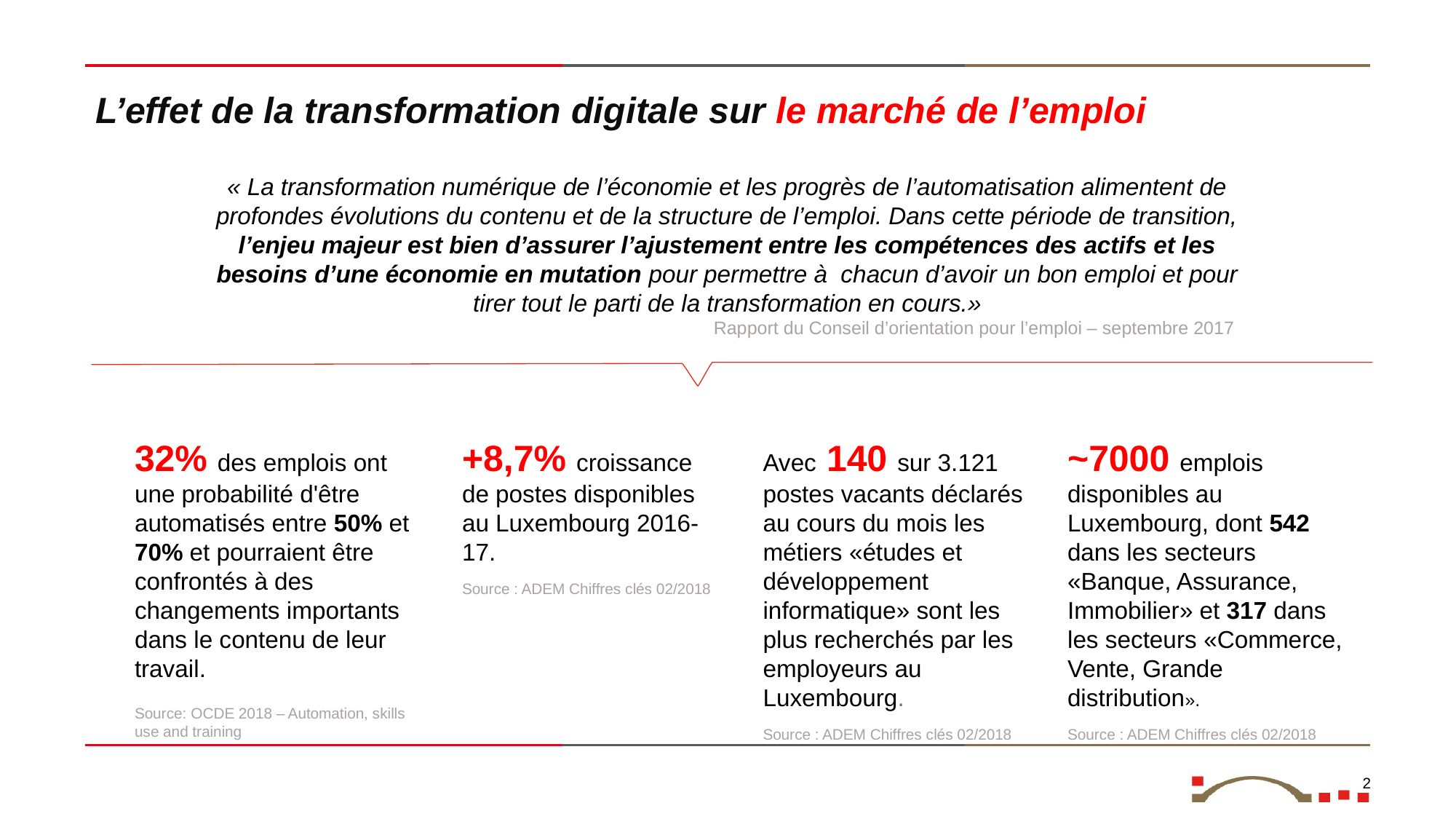

L’effet de la transformation digitale sur le marché de l’emploi
« La transformation numérique de l’économie et les progrès de l’automatisation alimentent de profondes évolutions du contenu et de la structure de l’emploi. Dans cette période de transition, l’enjeu majeur est bien d’assurer l’ajustement entre les compétences des actifs et les besoins d’une économie en mutation pour permettre à  chacun d’avoir un bon emploi et pour tirer tout le parti de la transformation en cours.»
Rapport du Conseil d’orientation pour l’emploi – septembre 2017

32% des emplois ont une probabilité d'être automatisés entre 50% et 70% et pourraient être confrontés à des changements importants dans le contenu de leur travail.

Source: OCDE 2018 – Automation, skills use and training

+8,7% croissance de postes disponibles au Luxembourg 2016-17.
Source : ADEM Chiffres clés 02/2018
Avec 140 sur 3.121 postes vacants déclarés au cours du mois les métiers «études et développement informatique» sont les plus recherchés par les employeurs au Luxembourg.
Source : ADEM Chiffres clés 02/2018
~7000 emplois disponibles au Luxembourg, dont 542 dans les secteurs «Banque, Assurance, Immobilier» et 317 dans les secteurs «Commerce, Vente, Grande distribution».
Source : ADEM Chiffres clés 02/2018
2